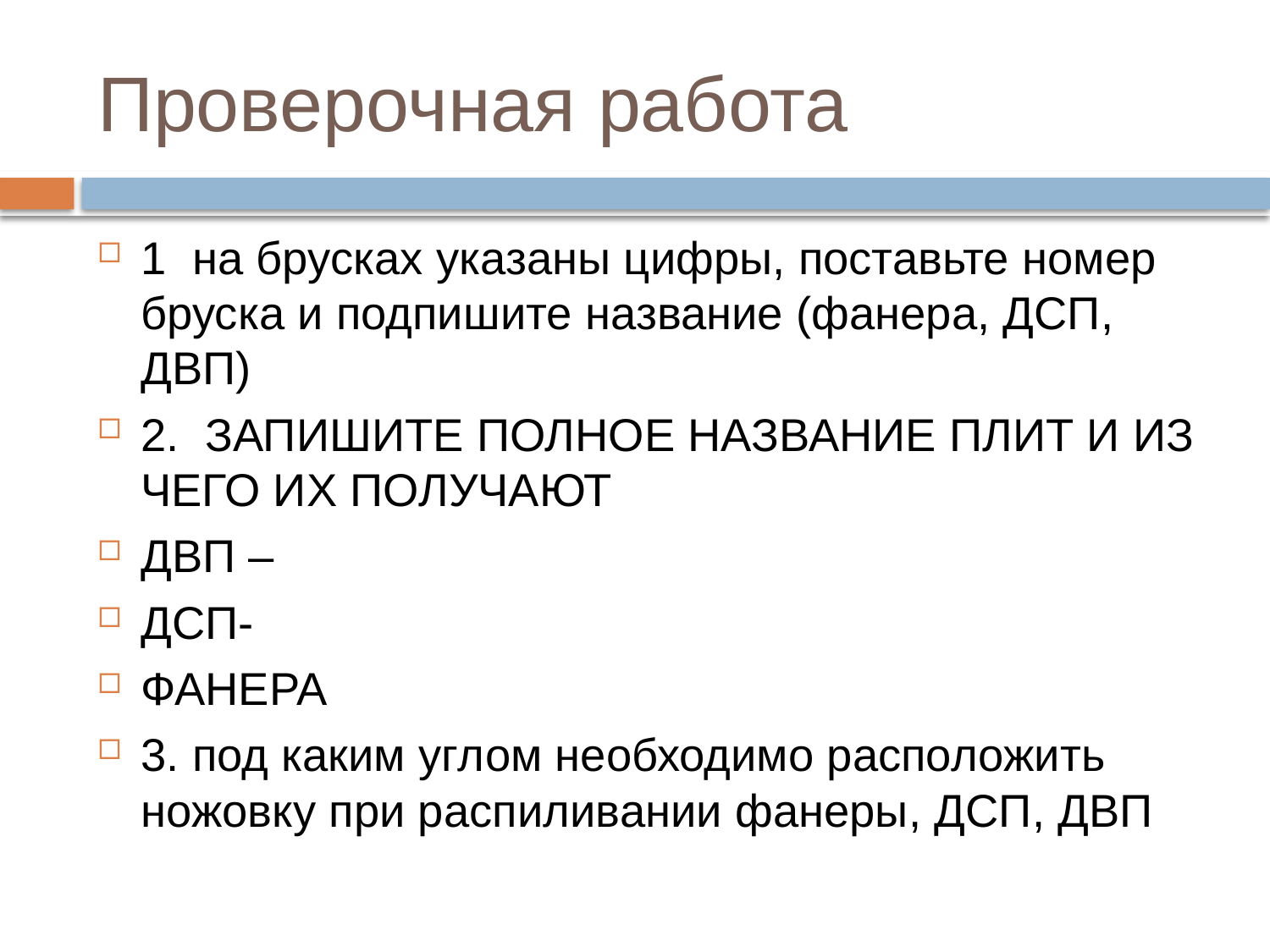

# Проверочная работа
1  на брусках указаны цифры, поставьте номер бруска и подпишите название (фанера, ДСП, ДВП)
2.  ЗАПИШИТЕ ПОЛНОЕ НАЗВАНИЕ ПЛИТ И ИЗ ЧЕГО ИХ ПОЛУЧАЮТ
ДВП –
ДСП-
ФАНЕРА
3. под каким углом необходимо расположить ножовку при распиливании фанеры, ДСП, ДВП